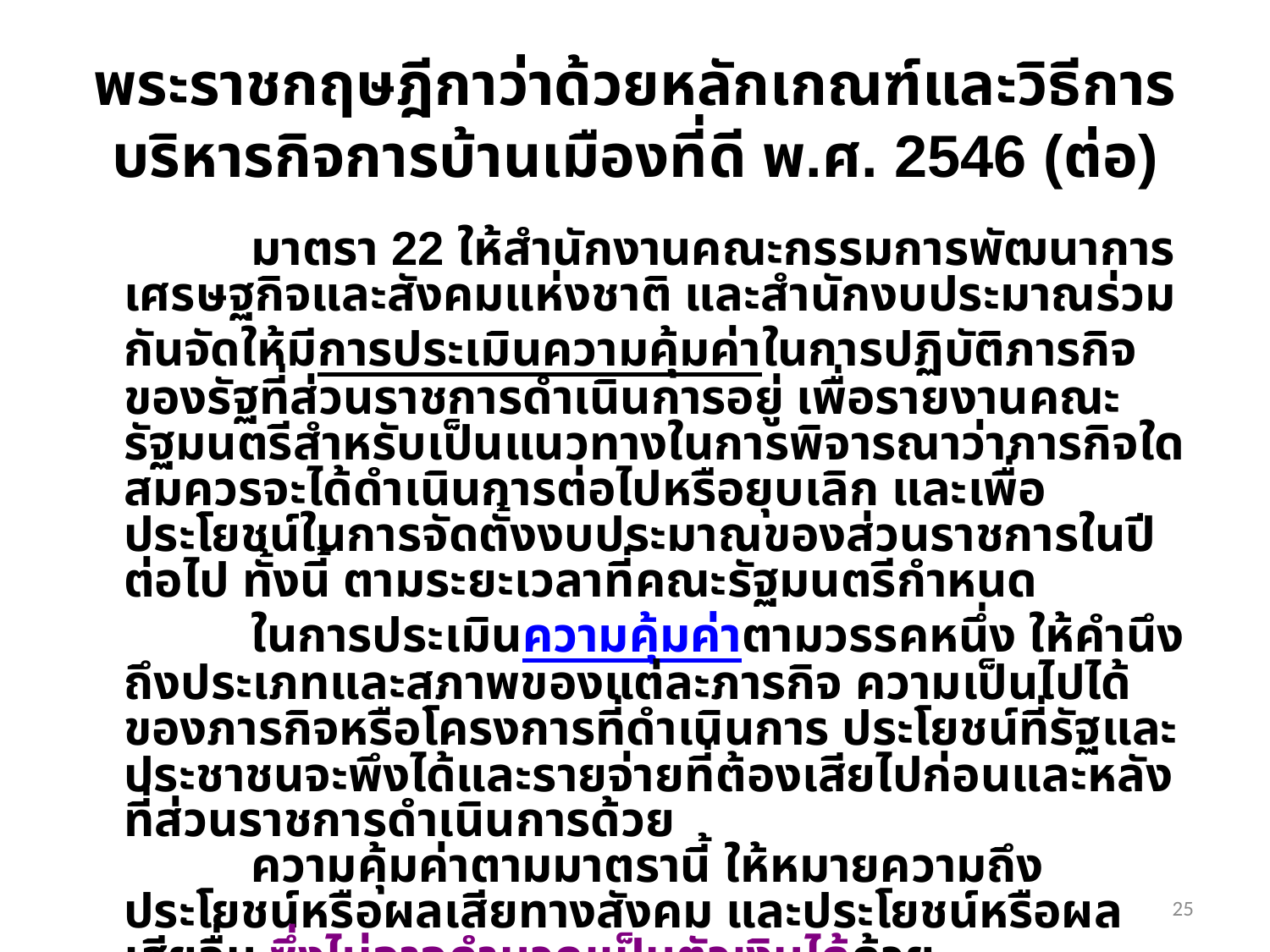

# พระราชกฤษฎีกาว่าด้วยหลักเกณฑ์และวิธีการบริหารกิจการบ้านเมืองที่ดี พ.ศ. 2546 (ต่อ)
		มาตรา 22 ให้สำนักงานคณะกรรมการพัฒนาการเศรษฐกิจและสังคมแห่งชาติ และสำนักงบประมาณร่วมกันจัดให้มีการประเมินความคุ้มค่าในการปฏิบัติภารกิจของรัฐที่ส่วนราชการดำเนินการอยู่ เพื่อรายงานคณะรัฐมนตรีสำหรับเป็นแนวทางในการพิจารณาว่าภารกิจใดสมควรจะได้ดำเนินการต่อไปหรือยุบเลิก และเพื่อประโยชน์ในการจัดตั้งงบประมาณของส่วนราชการในปีต่อไป ทั้งนี้ ตามระยะเวลาที่คณะรัฐมนตรีกำหนด
	ในการประเมินความคุ้มค่าตามวรรคหนึ่ง ให้คำนึงถึงประเภทและสภาพของแต่ละภารกิจ ความเป็นไปได้ของภารกิจหรือโครงการที่ดำเนินการ ประโยชน์ที่รัฐและประชาชนจะพึงได้และรายจ่ายที่ต้องเสียไปก่อนและหลังที่ส่วนราชการดำเนินการด้วย
	ความคุ้มค่าตามมาตรานี้ ให้หมายความถึงประโยชน์หรือผลเสียทางสังคม และประโยชน์หรือผลเสียอื่น ซึ่งไม่อาจคำนวณเป็นตัวเงินได้ด้วย
25